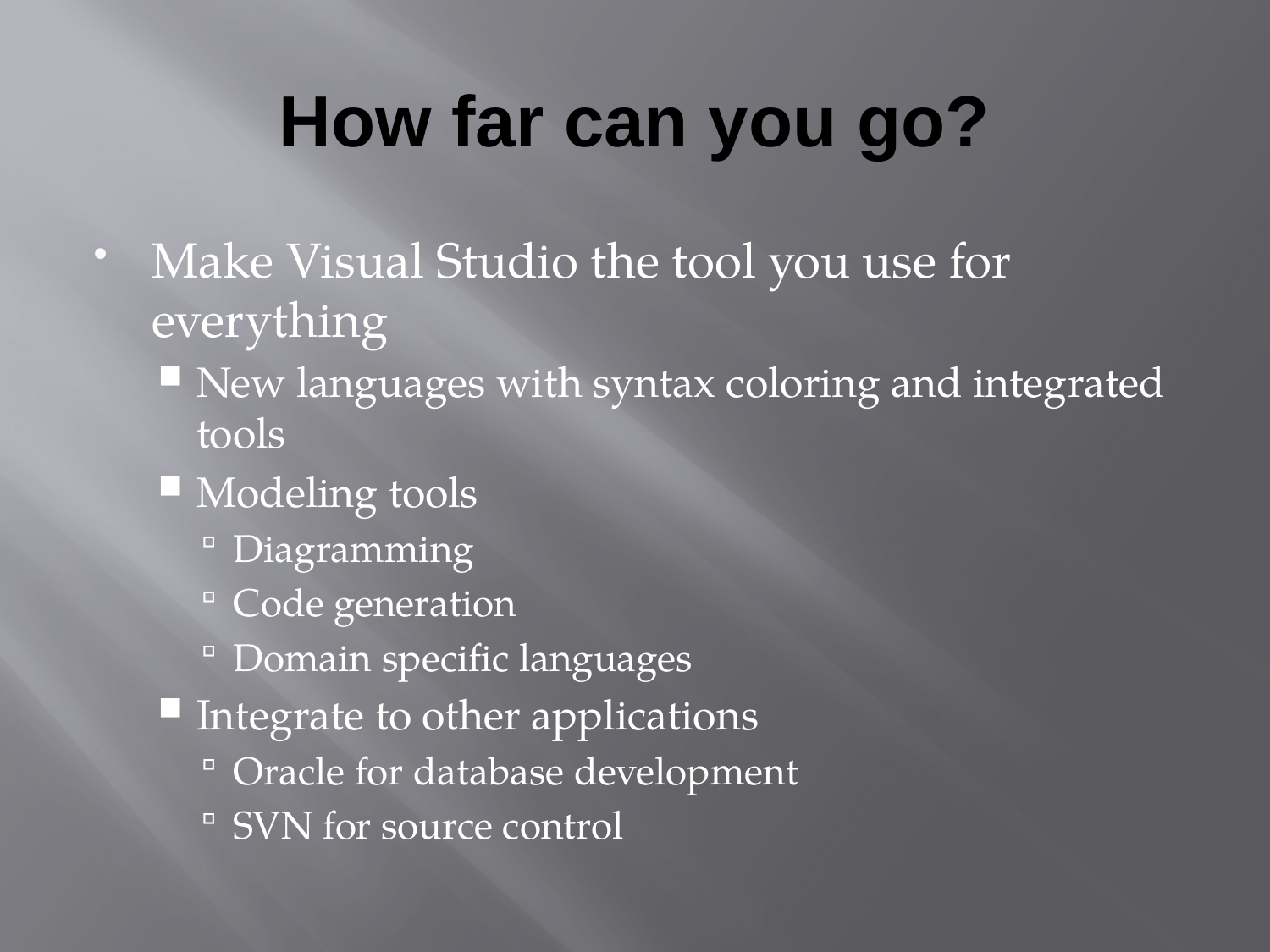

# How far can you go?
Make Visual Studio the tool you use for everything
New languages with syntax coloring and integrated tools
Modeling tools
Diagramming
Code generation
Domain specific languages
Integrate to other applications
Oracle for database development
SVN for source control